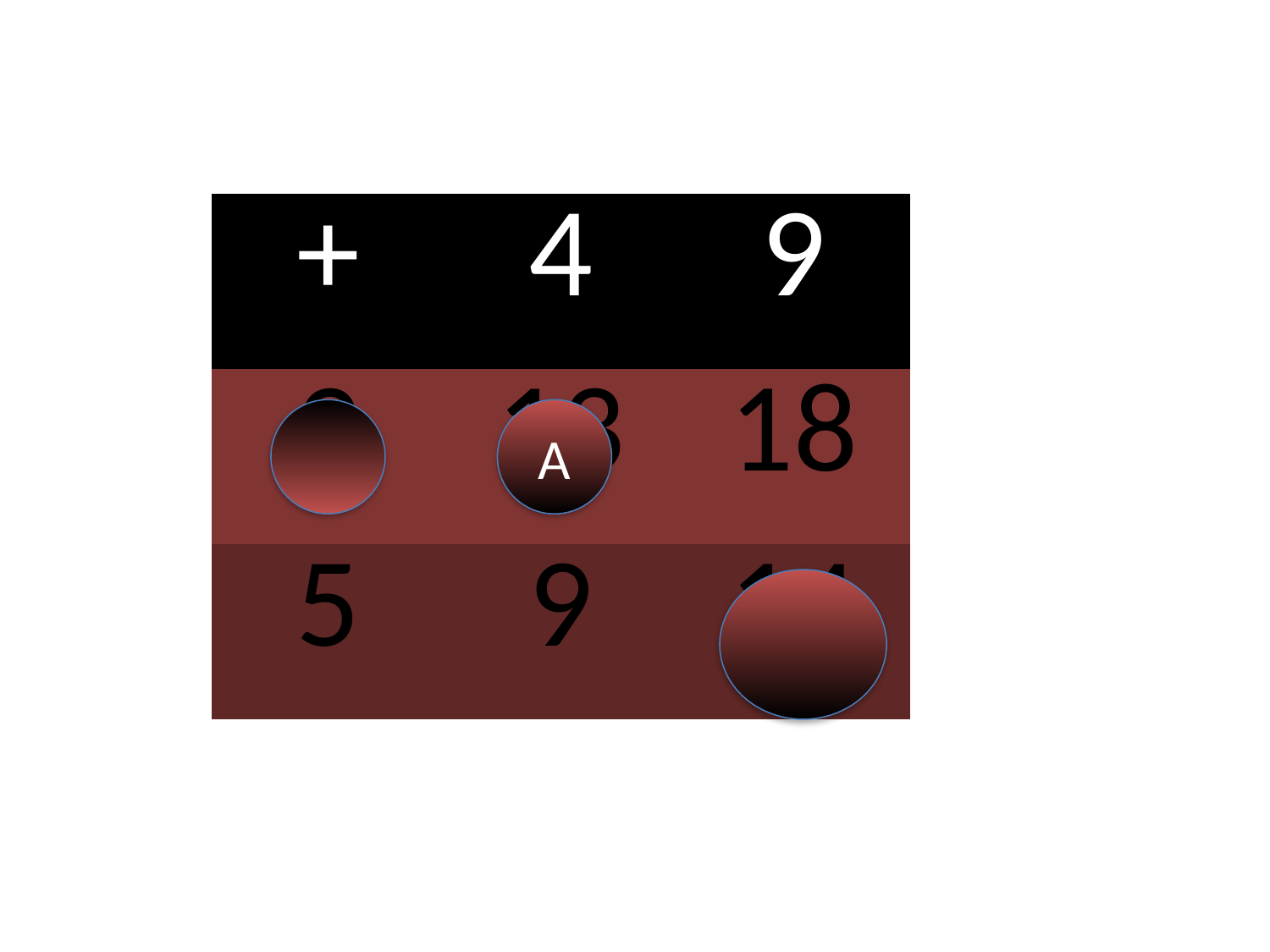

| + | 4 | 9 |
| --- | --- | --- |
| 9 | 13 | 18 |
| 5 | 9 | 14 |

A